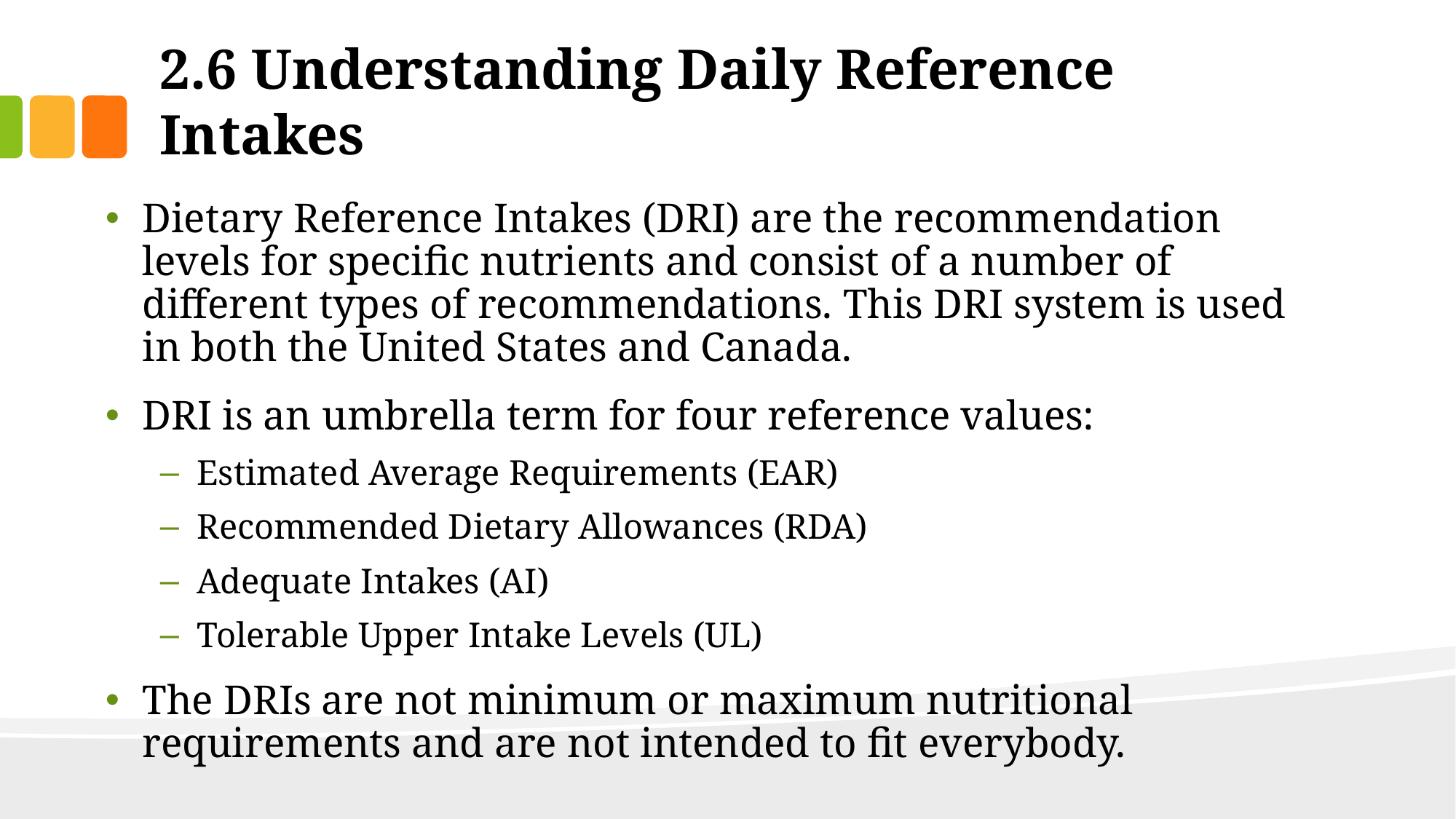

# 2.6 Understanding Daily Reference Intakes
Dietary Reference Intakes (DRI) are the recommendation levels for specific nutrients and consist of a number of different types of recommendations. This DRI system is used in both the United States and Canada.
DRI is an umbrella term for four reference values:
Estimated Average Requirements (EAR)
Recommended Dietary Allowances (RDA)
Adequate Intakes (AI)
Tolerable Upper Intake Levels (UL)
The DRIs are not minimum or maximum nutritional requirements and are not intended to fit everybody.